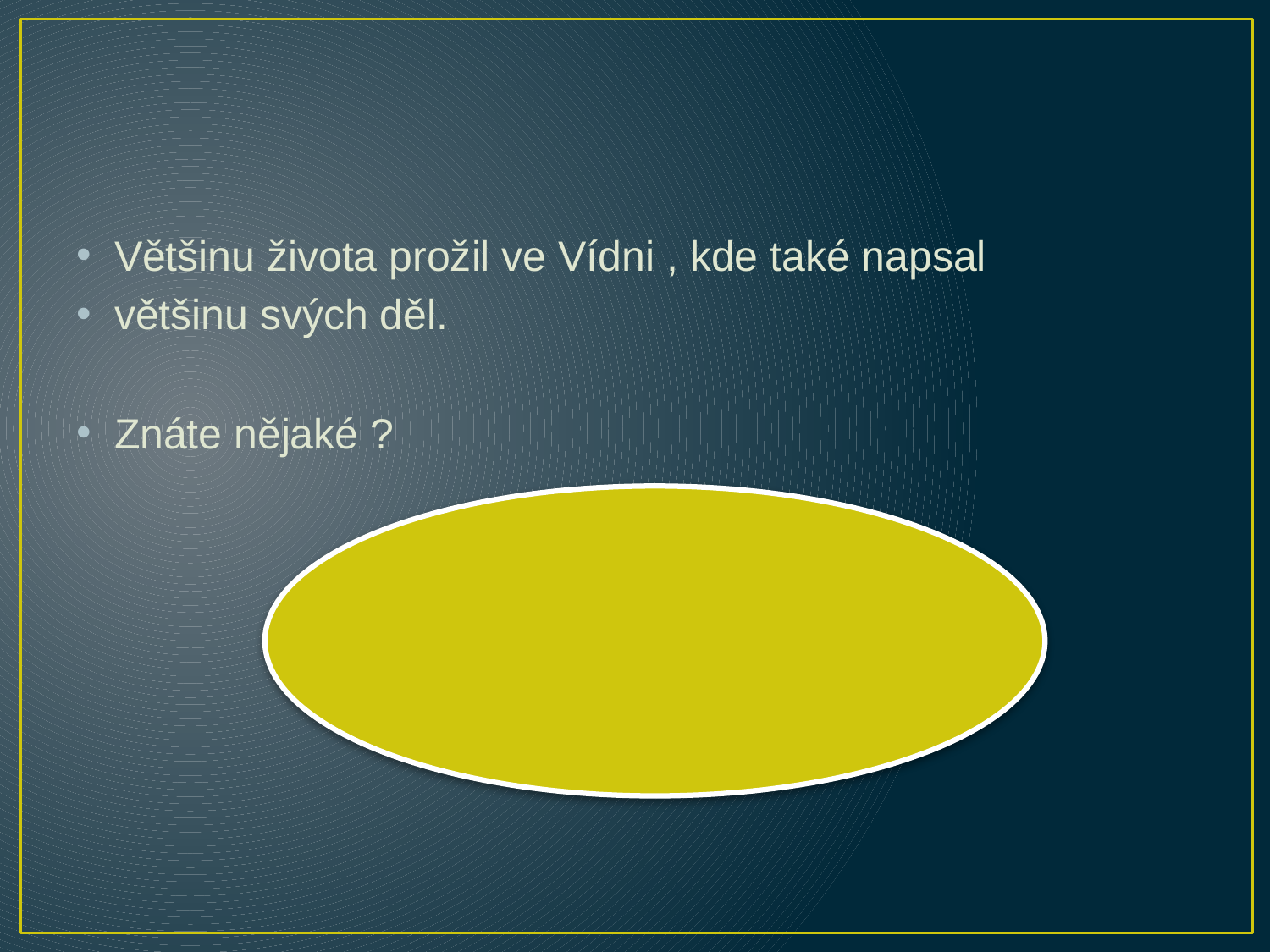

#
Většinu života prožil ve Vídni , kde také napsal
většinu svých děl.

Znáte nějaké ?

                                9 symfonií
                                 16 smyčcových kvartetů
                                 klavírní a houslové sonáty